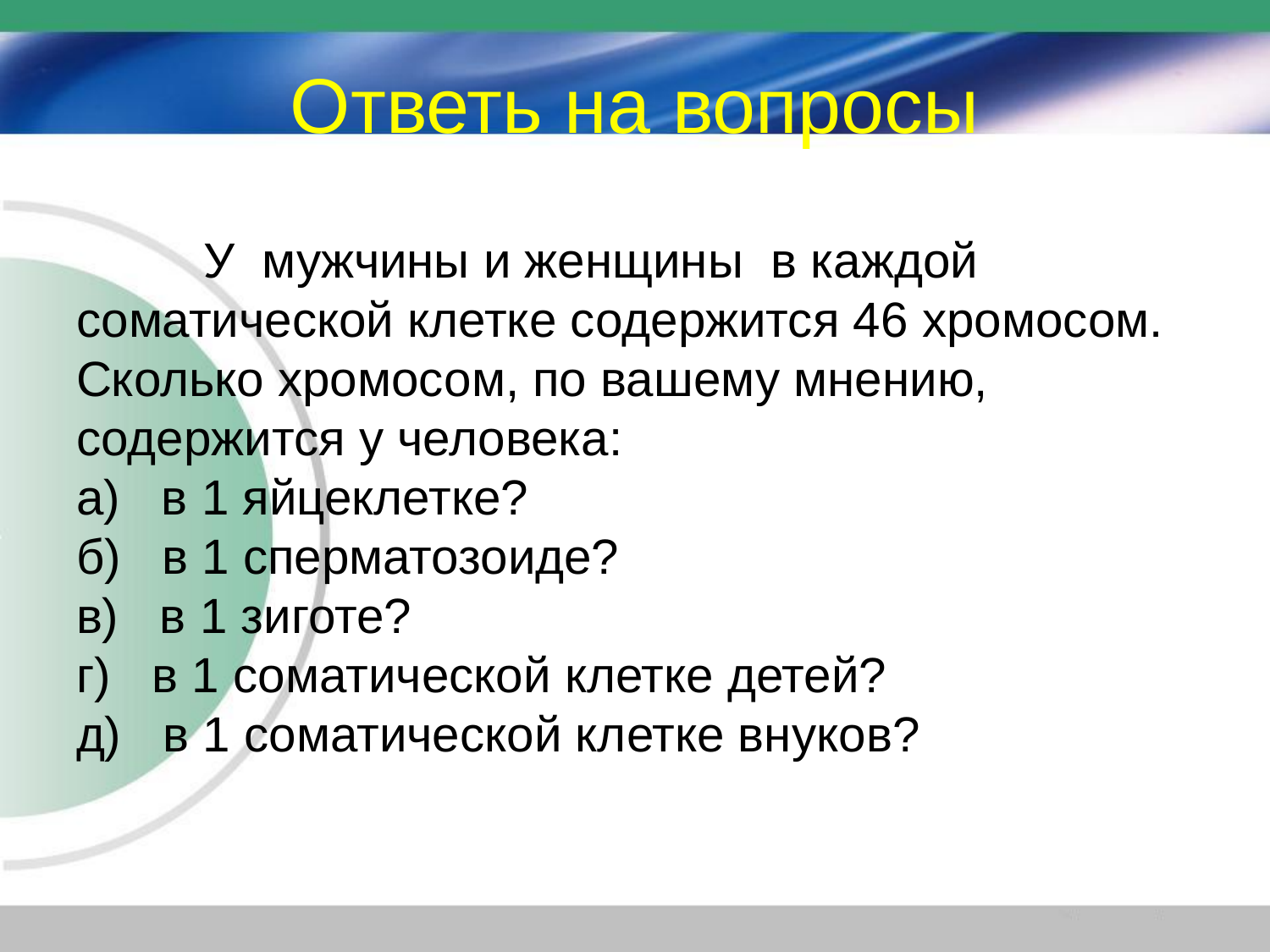

# Ответь на вопросы
	У  мужчины и женщины  в каждой соматической клетке содержится 46 хромосом. Сколько хромосом, по вашему мнению, содержится у человека:
а)   в 1 яйцеклетке?
б)   в 1 сперматозоиде?
в)   в 1 зиготе?
г)   в 1 соматической клетке детей?
д)   в 1 соматической клетке внуков?